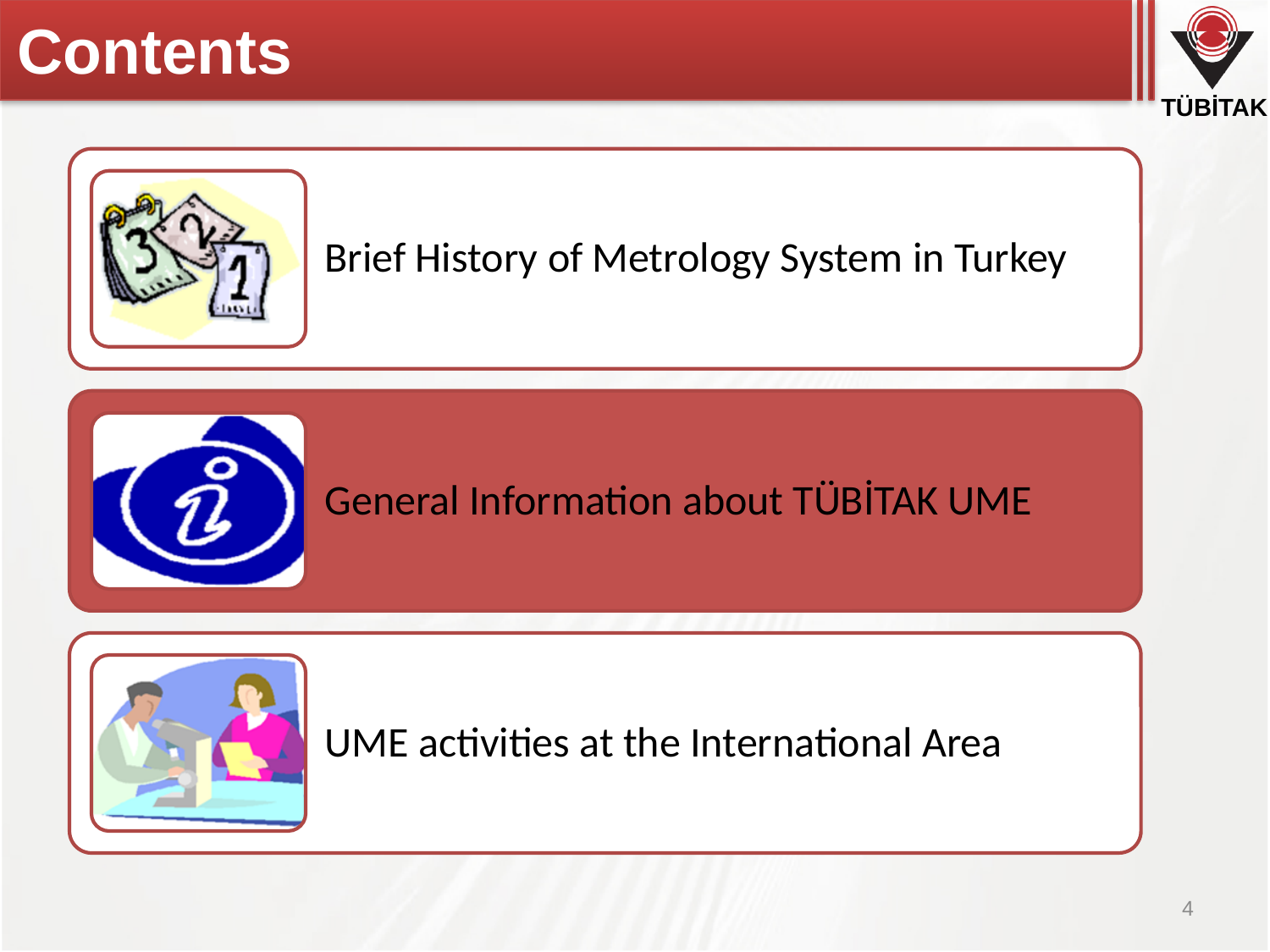

# Contents
Brief History of Metrology System in Turkey
General Information about TÜBİTAK UME
UME activities at the International Area
4